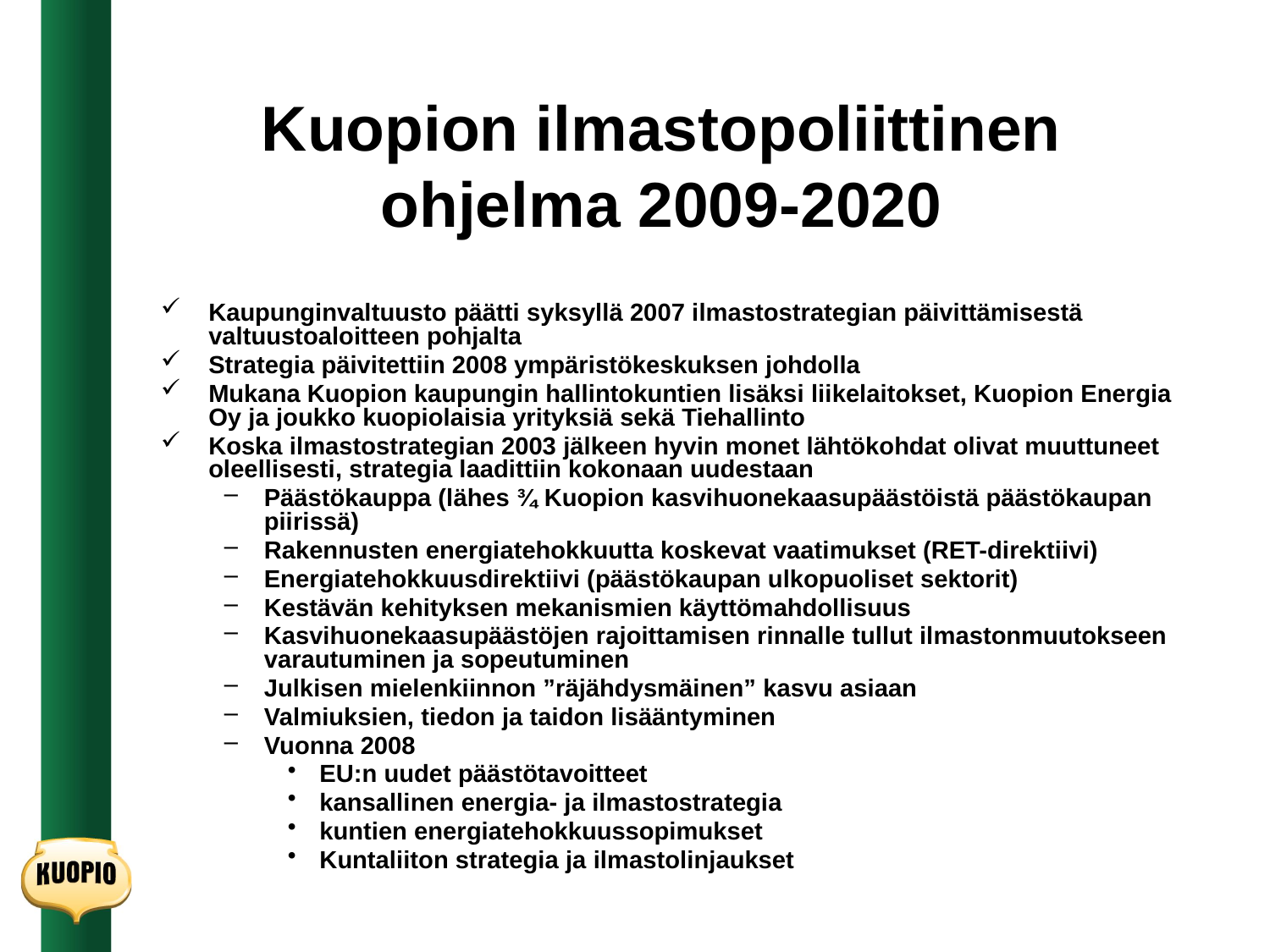

# Kuopion ilmastopoliittinen ohjelma 2009-2020
Kaupunginvaltuusto päätti syksyllä 2007 ilmastostrategian päivittämisestä valtuustoaloitteen pohjalta
Strategia päivitettiin 2008 ympäristökeskuksen johdolla
Mukana Kuopion kaupungin hallintokuntien lisäksi liikelaitokset, Kuopion Energia Oy ja joukko kuopiolaisia yrityksiä sekä Tiehallinto
Koska ilmastostrategian 2003 jälkeen hyvin monet lähtökohdat olivat muuttuneet oleellisesti, strategia laadittiin kokonaan uudestaan
Päästökauppa (lähes ¾ Kuopion kasvihuonekaasupäästöistä päästökaupan piirissä)
Rakennusten energiatehokkuutta koskevat vaatimukset (RET-direktiivi)
Energiatehokkuusdirektiivi (päästökaupan ulkopuoliset sektorit)
Kestävän kehityksen mekanismien käyttömahdollisuus
Kasvihuonekaasupäästöjen rajoittamisen rinnalle tullut ilmastonmuutokseen varautuminen ja sopeutuminen
Julkisen mielenkiinnon ”räjähdysmäinen” kasvu asiaan
Valmiuksien, tiedon ja taidon lisääntyminen
Vuonna 2008
EU:n uudet päästötavoitteet
kansallinen energia- ja ilmastostrategia
kuntien energiatehokkuussopimukset
Kuntaliiton strategia ja ilmastolinjaukset